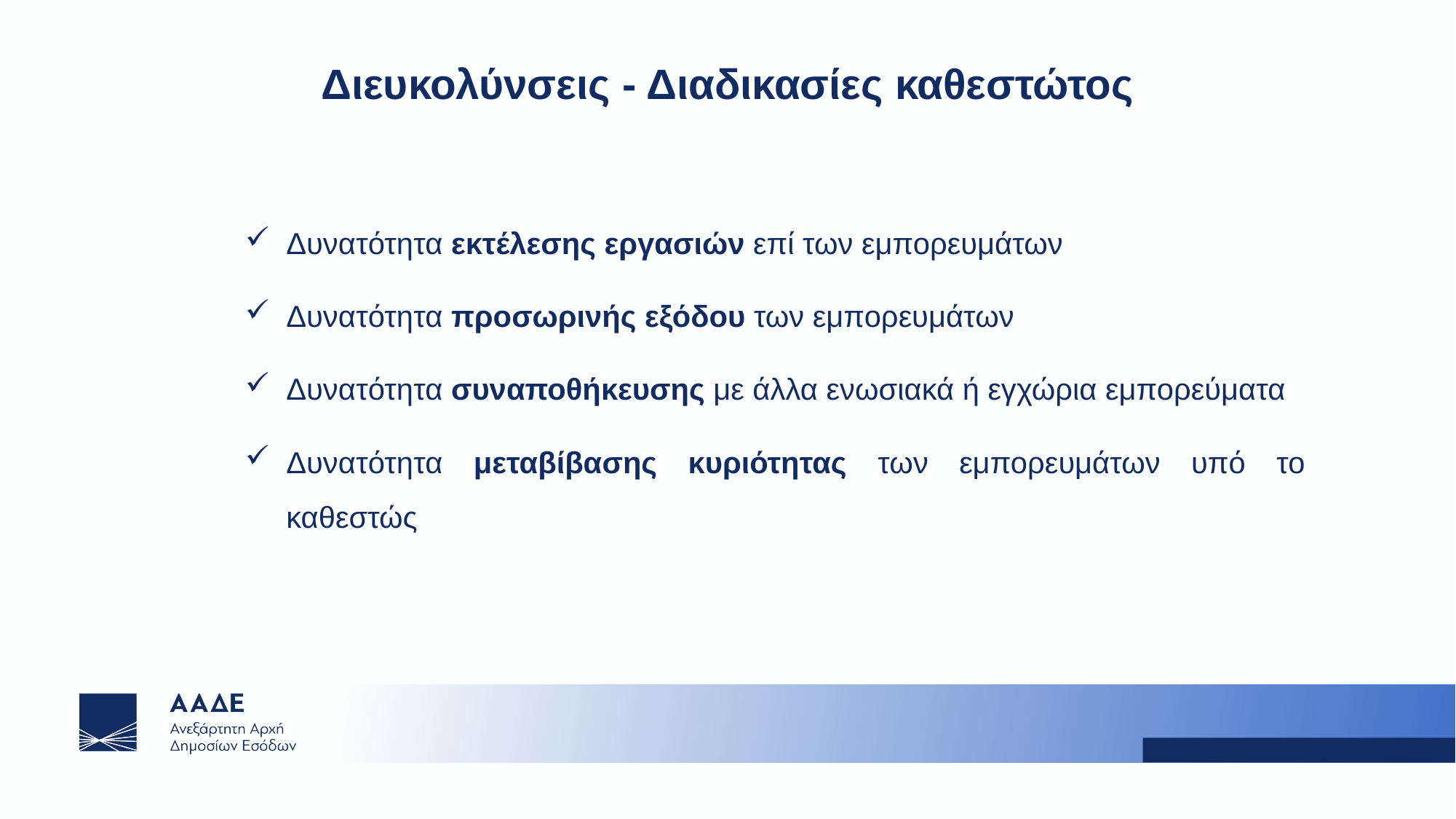

Διευκολύνσεις - Διαδικασίες καθεστώτος
Δυνατότητα εκτέλεσης εργασιών επί των εμπορευμάτων
Δυνατότητα προσωρινής εξόδου των εμπορευμάτων
Δυνατότητα συναποθήκευσης με άλλα ενωσιακά ή εγχώρια εμπορεύματα
Δυνατότητα μεταβίβασης κυριότητας των εμπορευμάτων υπό το καθεστώς